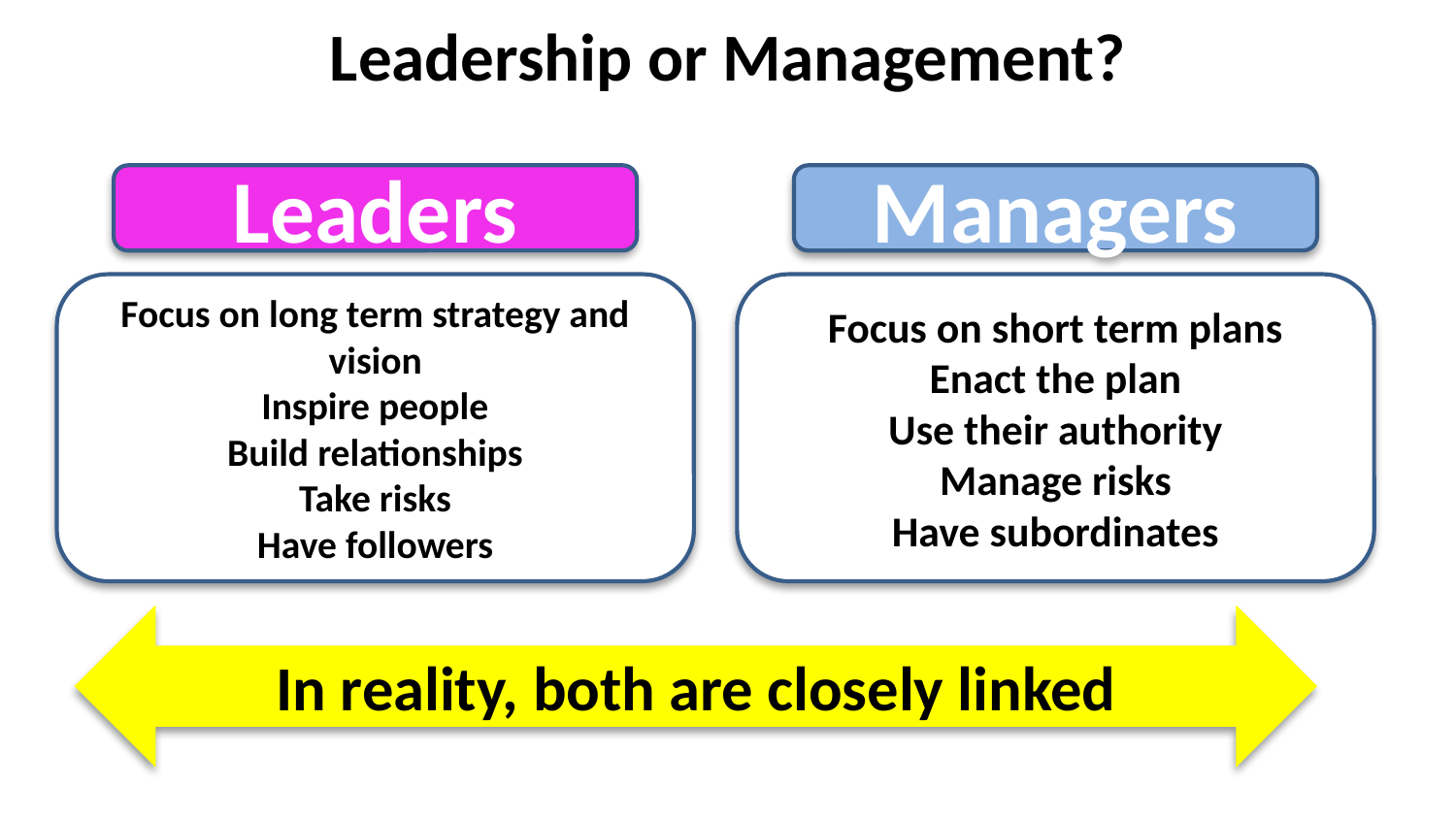

# Leadership or Management?
Leaders
Managers
Focus on long term strategy and vision
Inspire people
Build relationships
Take risks
Have followers
Focus on short term plans
Enact the plan
Use their authority
Manage risks
Have subordinates
In reality, both are closely linked